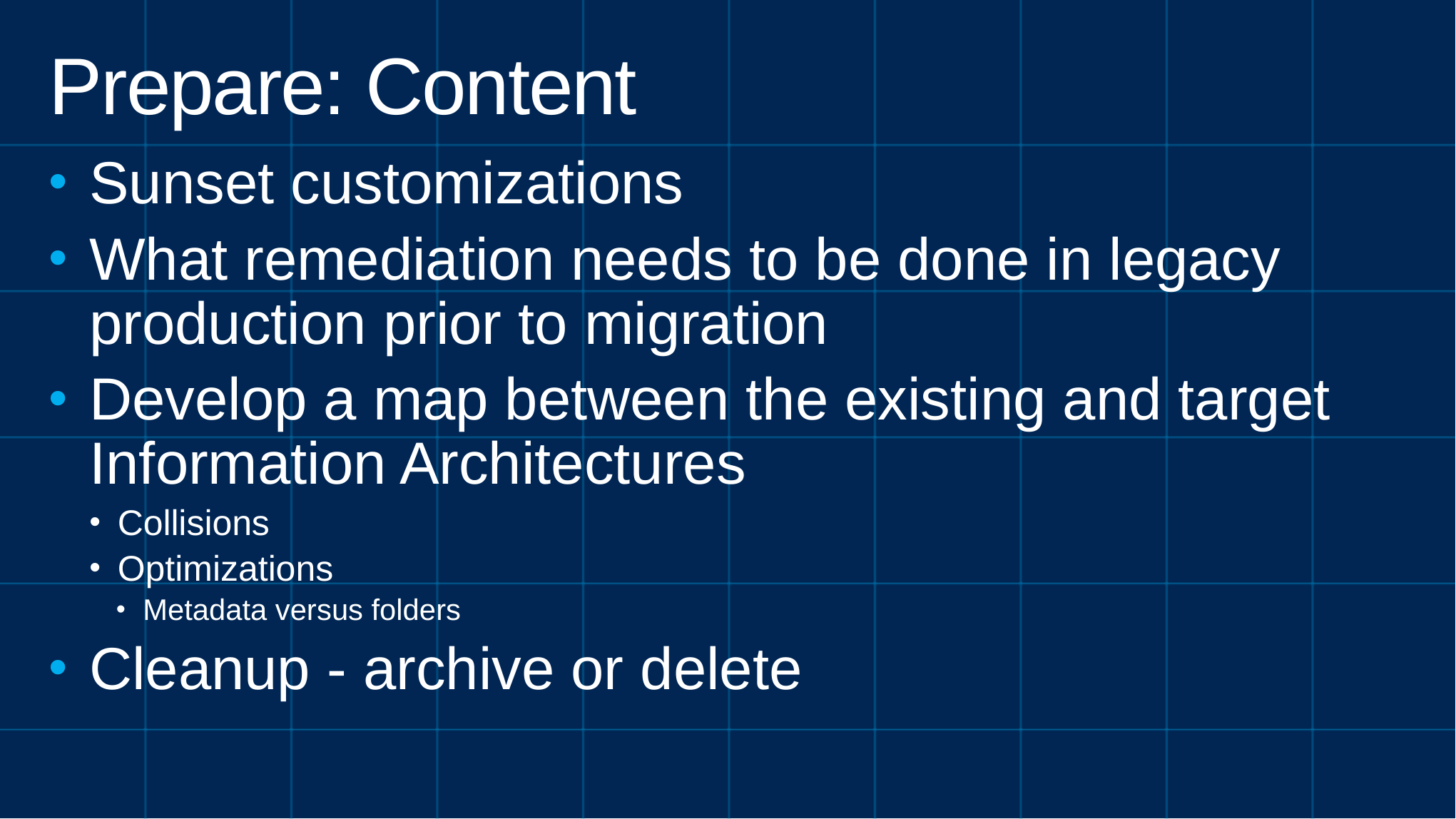

# Prepare: Content
Sunset customizations
What remediation needs to be done in legacy production prior to migration
Develop a map between the existing and target Information Architectures
Collisions
Optimizations
Metadata versus folders
Cleanup - archive or delete